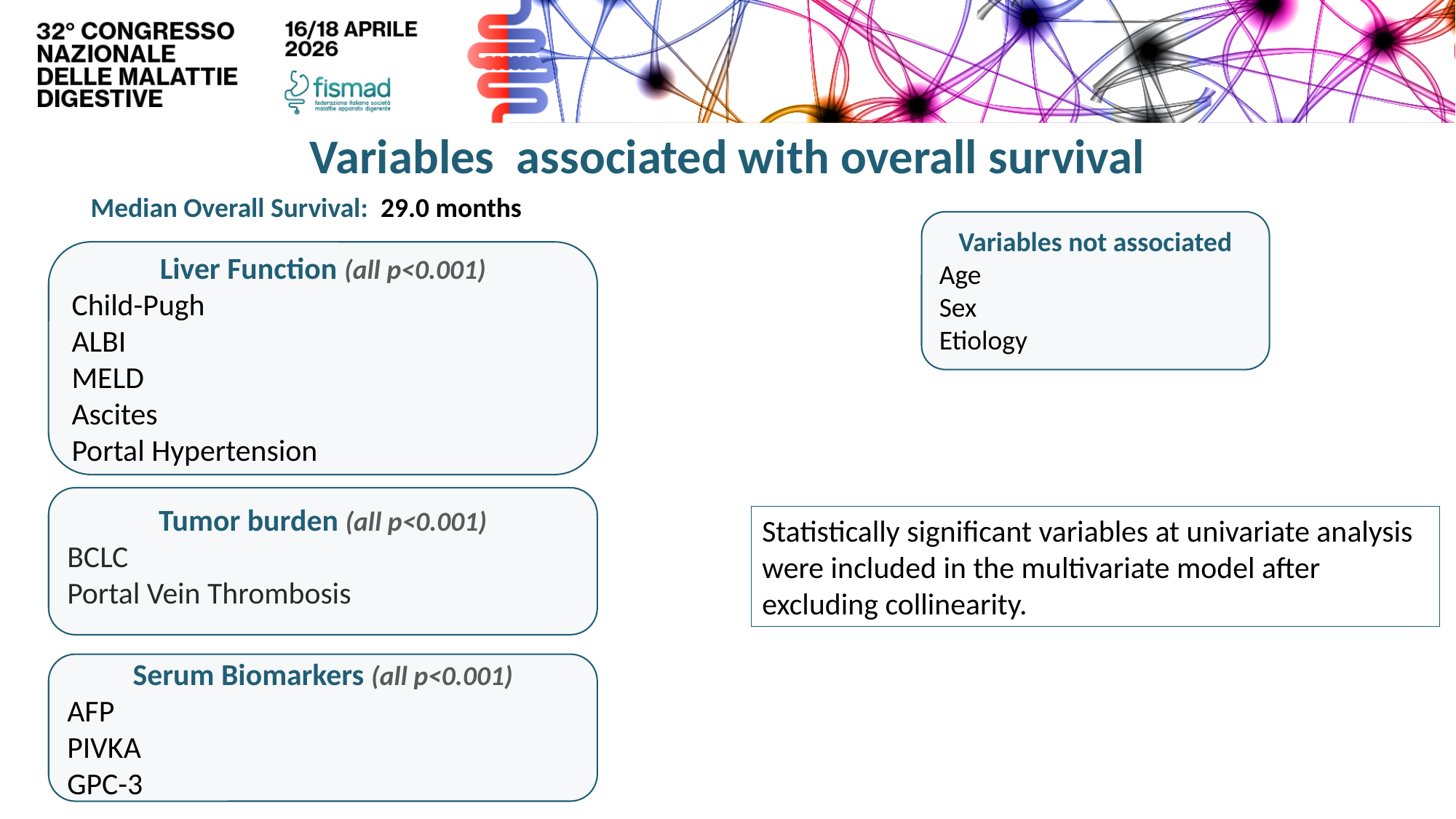

Variables  associated with overall survival
Median Overall Survival:  29.0 months
Variables not associated
Age
Sex
Etiology
Liver Function (all p<0.001)
Child-Pugh
ALBI
MELD
Ascites
Portal Hypertension
Tumor burden (all p<0.001)
BCLC
Portal Vein Thrombosis
Statistically significant variables at univariate analysis
were included in the multivariate model after excluding collinearity.
Serum Biomarkers (all p<0.001)
AFP
PIVKA
GPC-3